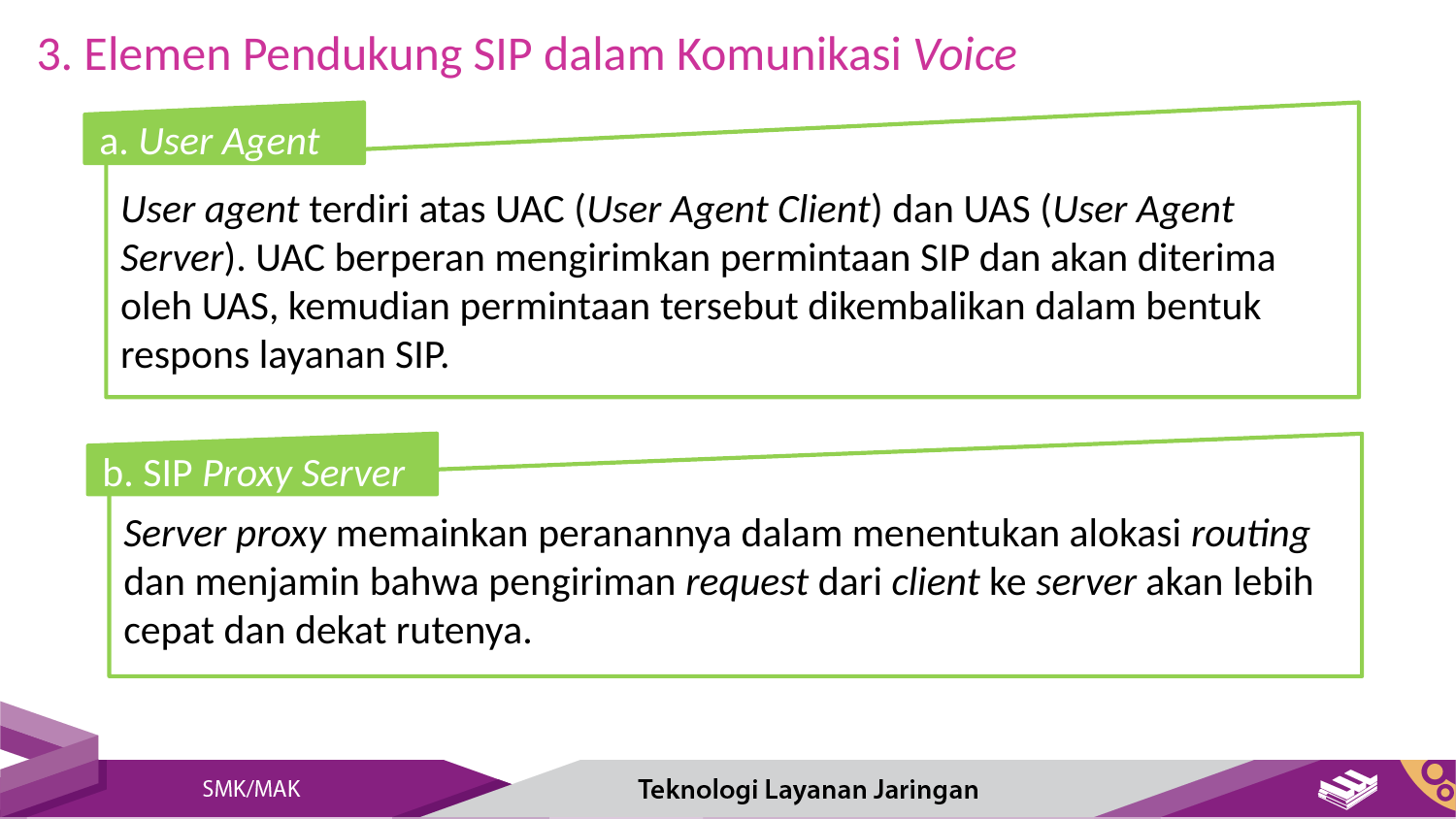

3. Elemen Pendukung SIP dalam Komunikasi Voice
a. User Agent
User agent terdiri atas UAC (User Agent Client) dan UAS (User Agent Server). UAC berperan mengirimkan permintaan SIP dan akan diterima oleh UAS, kemudian permintaan tersebut dikembalikan dalam bentuk respons layanan SIP.
b. SIP Proxy Server
Server proxy memainkan peranannya dalam menentukan alokasi routing dan menjamin bahwa pengiriman request dari client ke server akan lebih cepat dan dekat rutenya.